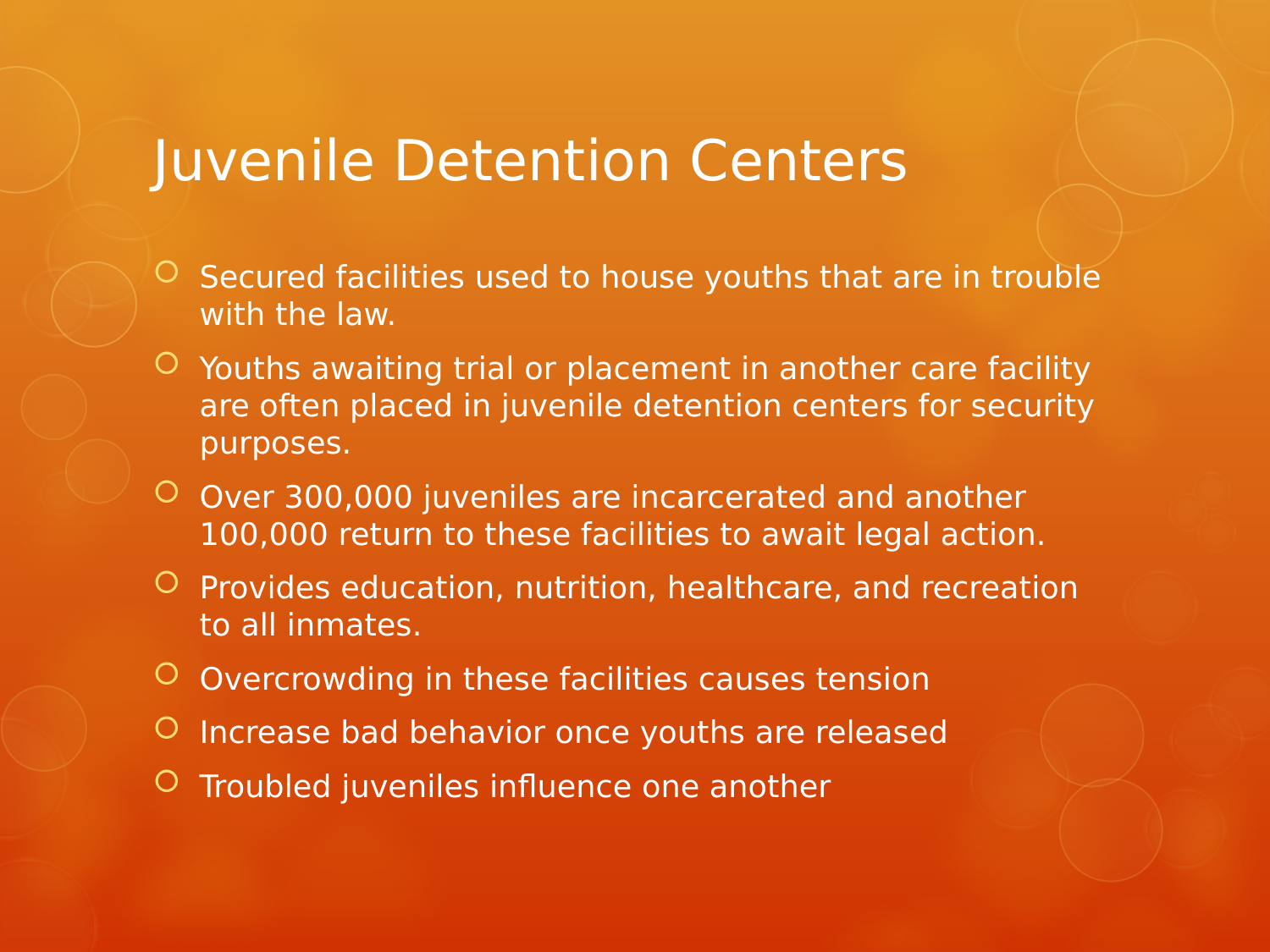

# Juvenile Detention Centers
Secured facilities used to house youths that are in trouble with the law.
Youths awaiting trial or placement in another care facility are often placed in juvenile detention centers for security purposes.
Over 300,000 juveniles are incarcerated and another 100,000 return to these facilities to await legal action.
Provides education, nutrition, healthcare, and recreation to all inmates.
Overcrowding in these facilities causes tension
Increase bad behavior once youths are released
Troubled juveniles influence one another